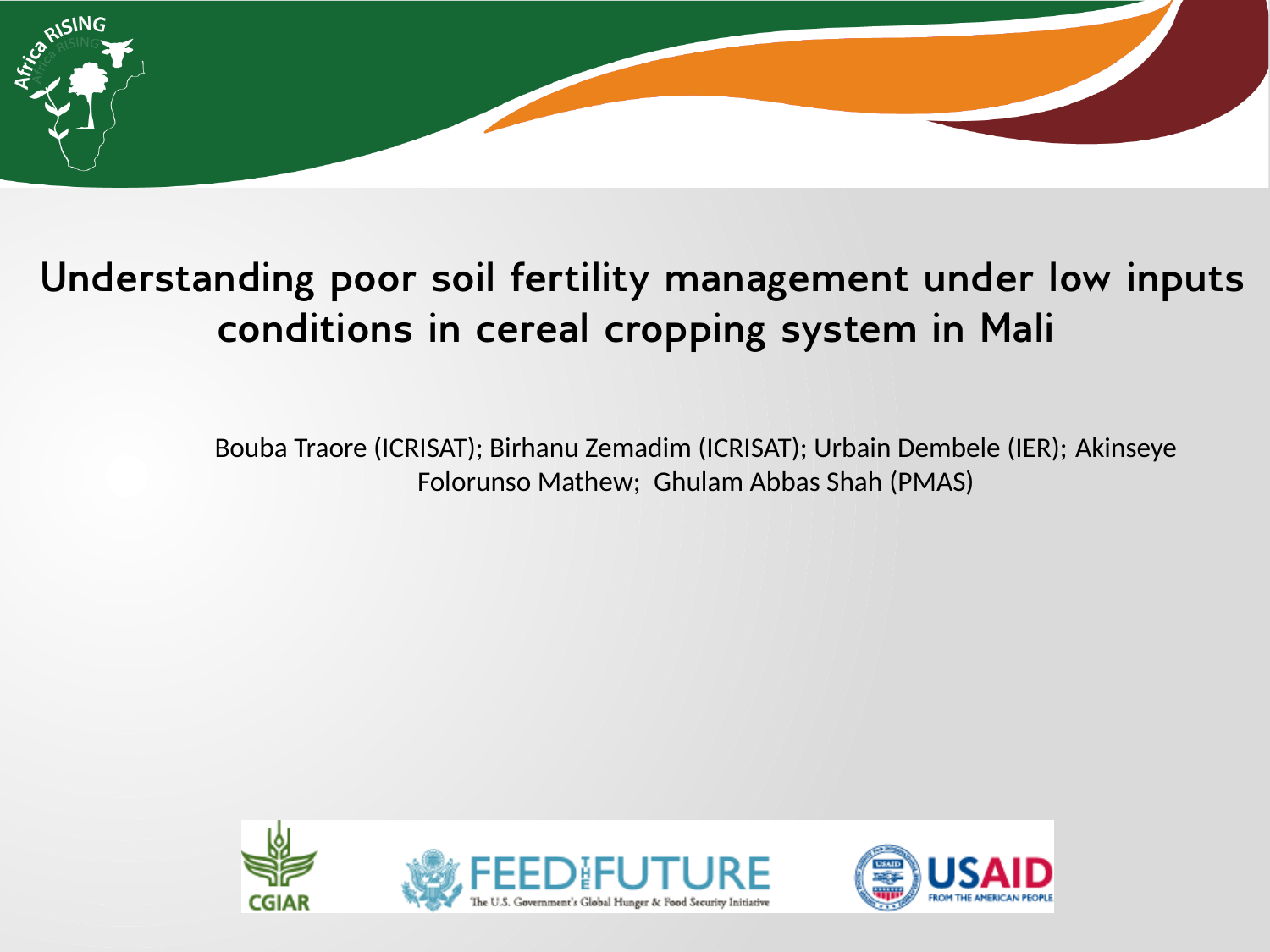

Understanding poor soil fertility management under low inputs conditions in cereal cropping system in Mali
Bouba Traore (ICRISAT); Birhanu Zemadim (ICRISAT); Urbain Dembele (IER); Akinseye Folorunso Mathew;  Ghulam Abbas Shah (PMAS)